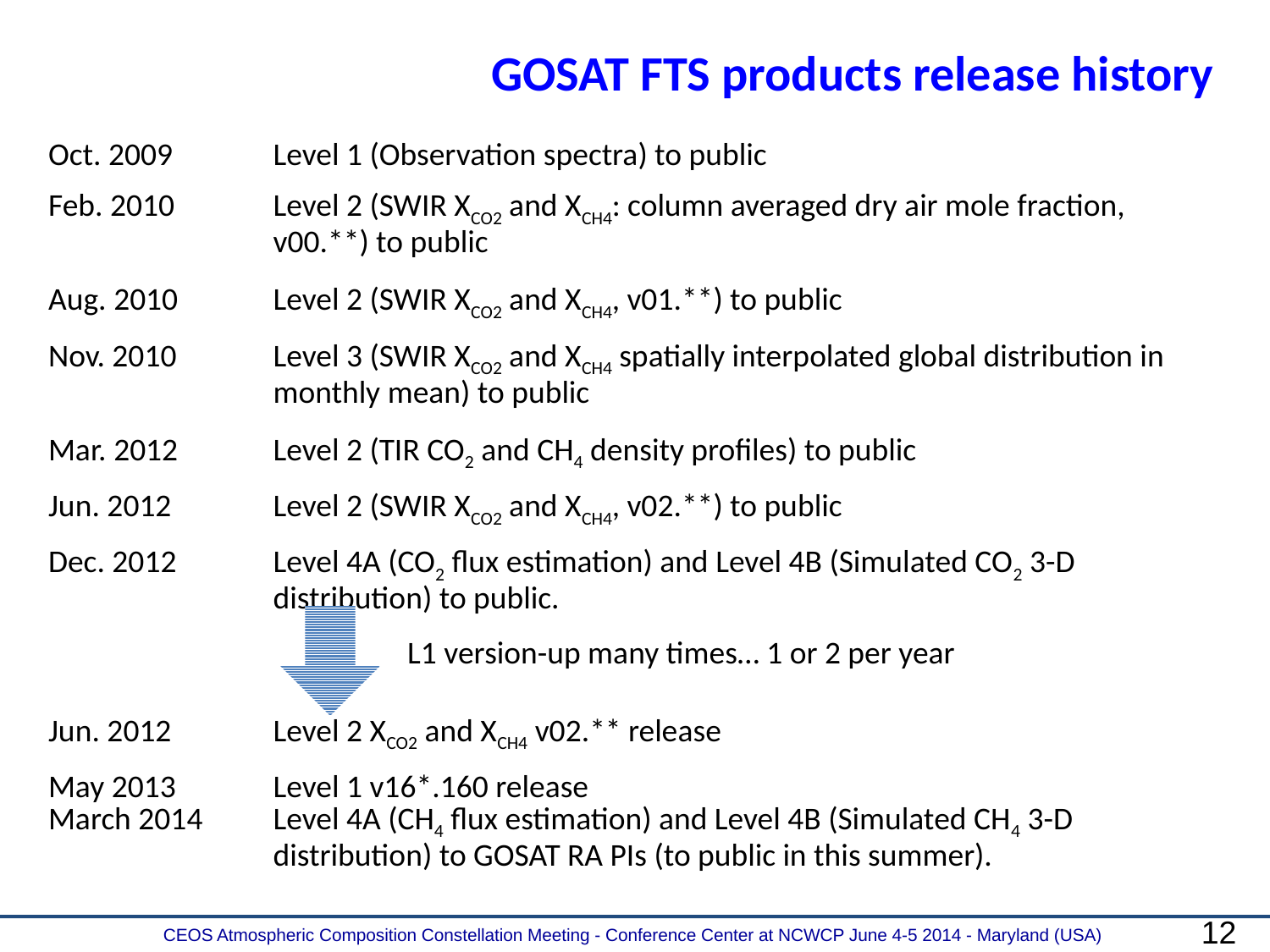

- :
  - :
  - :
GOSAT FTS products release history
| Oct. 2009 | Level 1 (Observation spectra) to public |
| --- | --- |
| Feb. 2010 | Level 2 (SWIR XCO2 and XCH4: column averaged dry air mole fraction, v00.\*\*) to public |
| Aug. 2010 | Level 2 (SWIR XCO2 and XCH4, v01.\*\*) to public |
| Nov. 2010 | Level 3 (SWIR XCO2 and XCH4 spatially interpolated global distribution in monthly mean) to public |
| Mar. 2012 | Level 2 (TIR CO2 and CH4 density profiles) to public |
| Jun. 2012 | Level 2 (SWIR XCO2 and XCH4, v02.\*\*) to public |
| Dec. 2012 | Level 4A (CO2 flux estimation) and Level 4B (Simulated CO2 3-D distribution) to public. |

L1 version-up many times… 1 or 2 per year
| Jun. 2012 | Level 2 XCO2 and XCH4 v02.\*\* release |
| --- | --- |
| May 2013 March 2014 | Level 1 v16\*.160 release Level 4A (CH4 flux estimation) and Level 4B (Simulated CH4 3-D distribution) to GOSAT RA PIs (to public in this summer). |
12